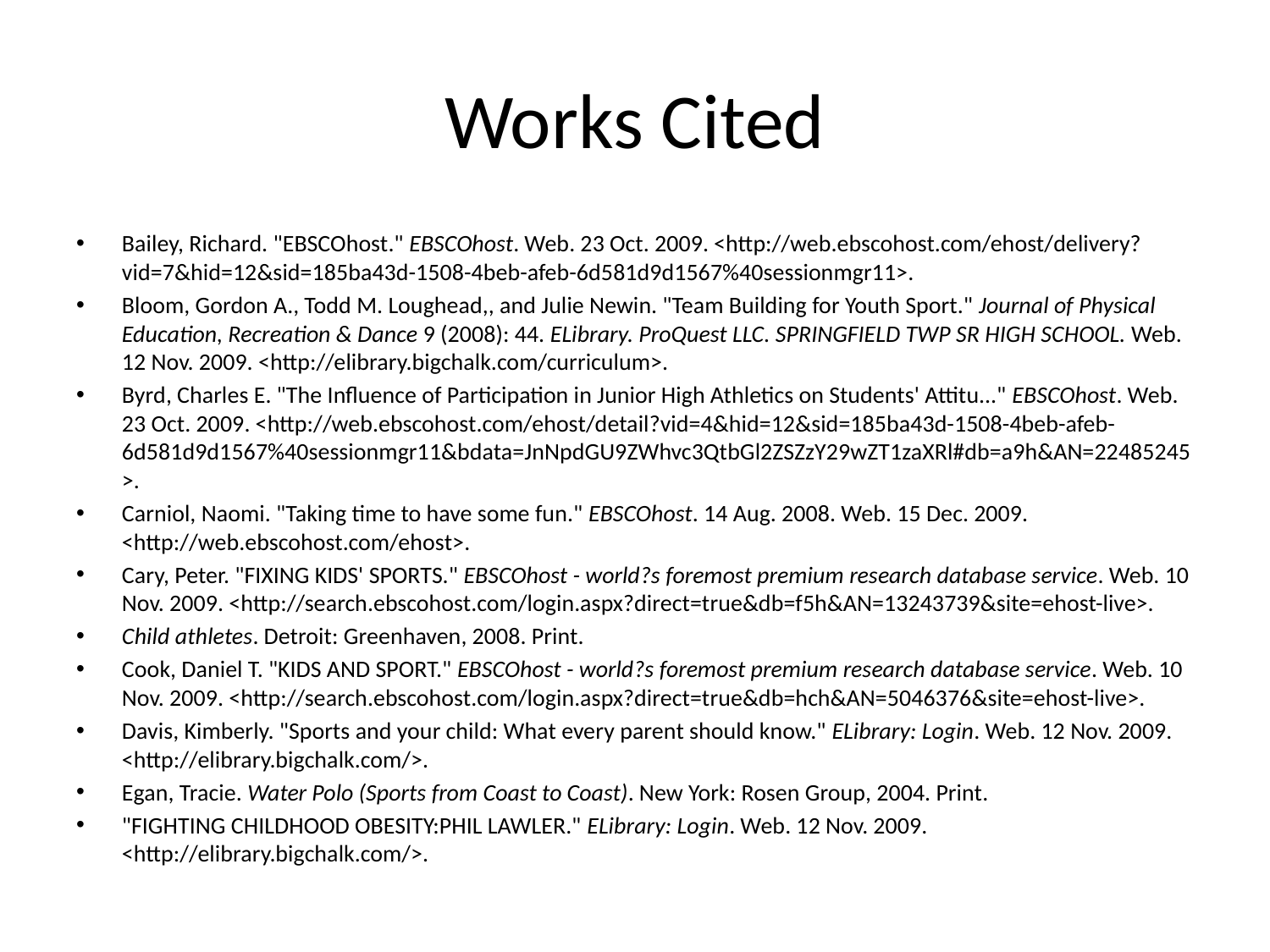

# Works Cited
Bailey, Richard. "EBSCOhost." EBSCOhost. Web. 23 Oct. 2009. <http://web.ebscohost.com/ehost/delivery?vid=7&hid=12&sid=185ba43d-1508-4beb-afeb-6d581d9d1567%40sessionmgr11>.
Bloom, Gordon A., Todd M. Loughead,, and Julie Newin. "Team Building for Youth Sport." Journal of Physical Education, Recreation & Dance 9 (2008): 44. ELibrary. ProQuest LLC. SPRINGFIELD TWP SR HIGH SCHOOL. Web. 12 Nov. 2009. <http://elibrary.bigchalk.com/curriculum>.
Byrd, Charles E. "The Influence of Participation in Junior High Athletics on Students' Attitu..." EBSCOhost. Web. 23 Oct. 2009. <http://web.ebscohost.com/ehost/detail?vid=4&hid=12&sid=185ba43d-1508-4beb-afeb-6d581d9d1567%40sessionmgr11&bdata=JnNpdGU9ZWhvc3QtbGl2ZSZzY29wZT1zaXRl#db=a9h&AN=22485245>.
Carniol, Naomi. "Taking time to have some fun." EBSCOhost. 14 Aug. 2008. Web. 15 Dec. 2009. <http://web.ebscohost.com/ehost>.
Cary, Peter. "FIXING KIDS' SPORTS." EBSCOhost - world?s foremost premium research database service. Web. 10 Nov. 2009. <http://search.ebscohost.com/login.aspx?direct=true&db=f5h&AN=13243739&site=ehost-live>.
Child athletes. Detroit: Greenhaven, 2008. Print.
Cook, Daniel T. "KIDS AND SPORT." EBSCOhost - world?s foremost premium research database service. Web. 10 Nov. 2009. <http://search.ebscohost.com/login.aspx?direct=true&db=hch&AN=5046376&site=ehost-live>.
Davis, Kimberly. "Sports and your child: What every parent should know." ELibrary: Login. Web. 12 Nov. 2009. <http://elibrary.bigchalk.com/>.
Egan, Tracie. Water Polo (Sports from Coast to Coast). New York: Rosen Group, 2004. Print.
"FIGHTING CHILDHOOD OBESITY:PHIL LAWLER." ELibrary: Login. Web. 12 Nov. 2009. <http://elibrary.bigchalk.com/>.